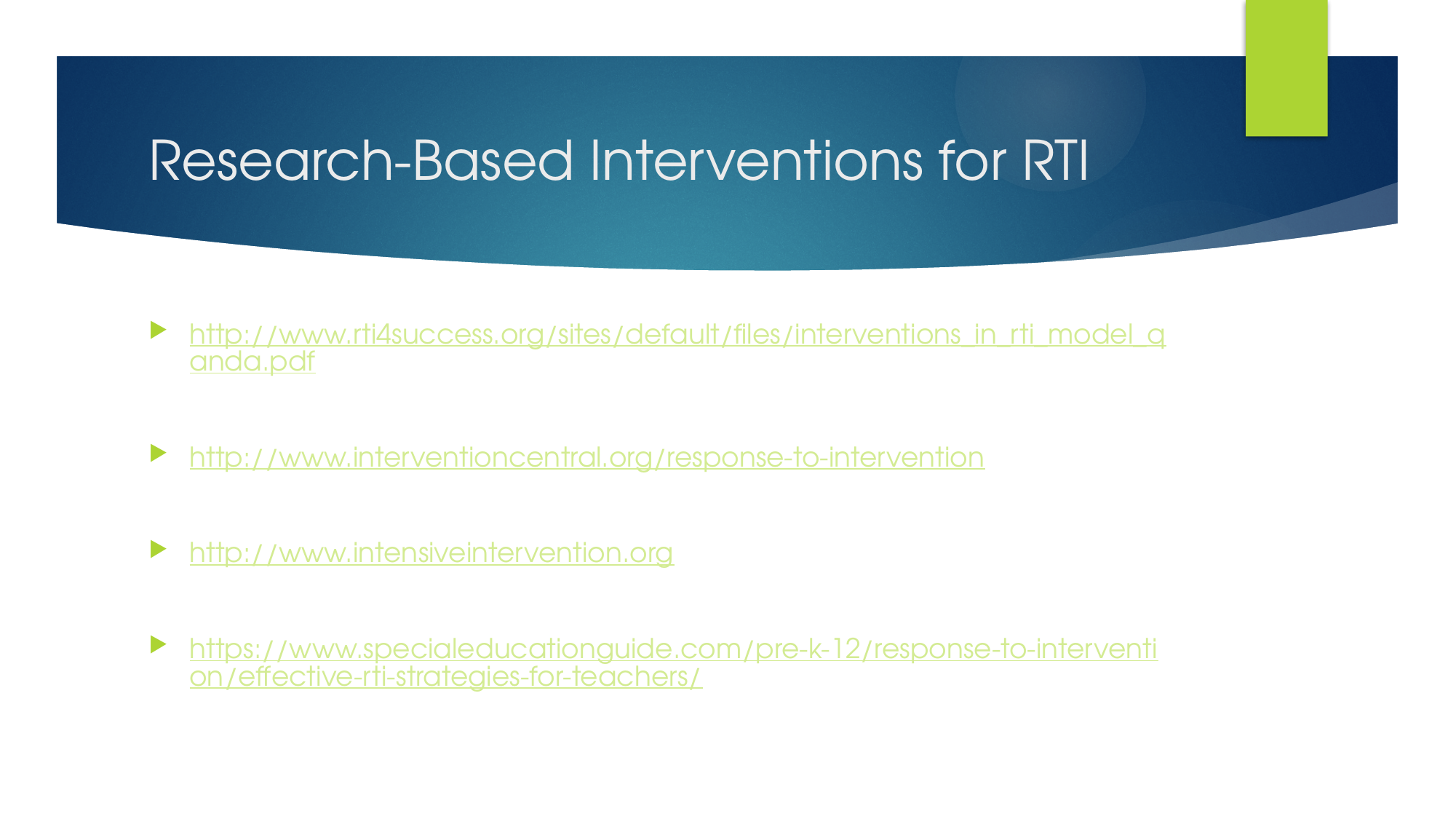

# Research-Based Interventions for RTI
http://www.rti4success.org/sites/default/files/interventions_in_rti_model_qanda.pdf

http://www.interventioncentral.org/response-to-intervention

http://www.intensiveintervention.org

https://www.specialeducationguide.com/pre-k-12/response-to-intervention/effective-rti-strategies-for-teachers/